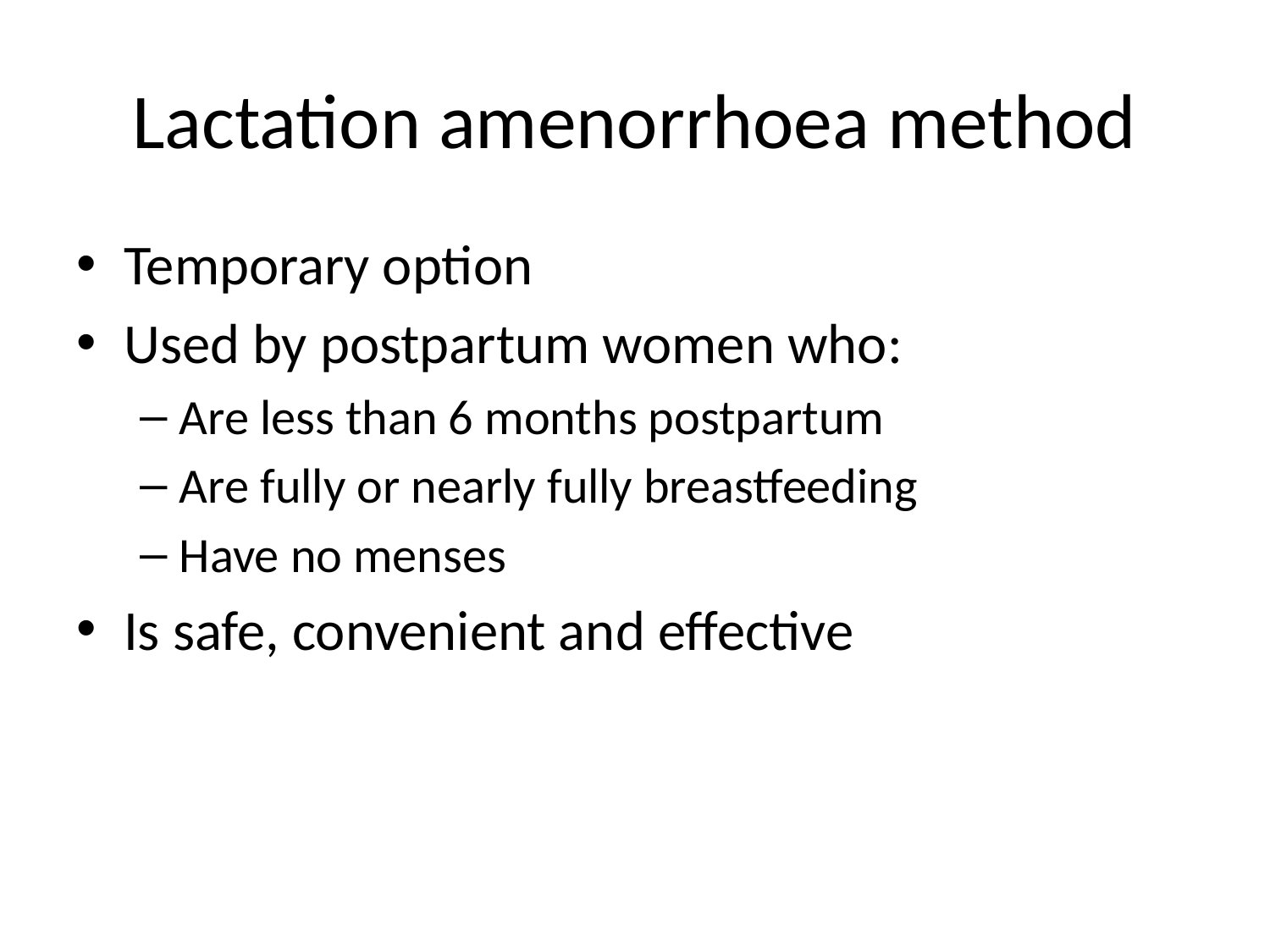

# Lactation amenorrhoea method
Temporary option
Used by postpartum women who:
Are less than 6 months postpartum
Are fully or nearly fully breastfeeding
Have no menses
Is safe, convenient and effective